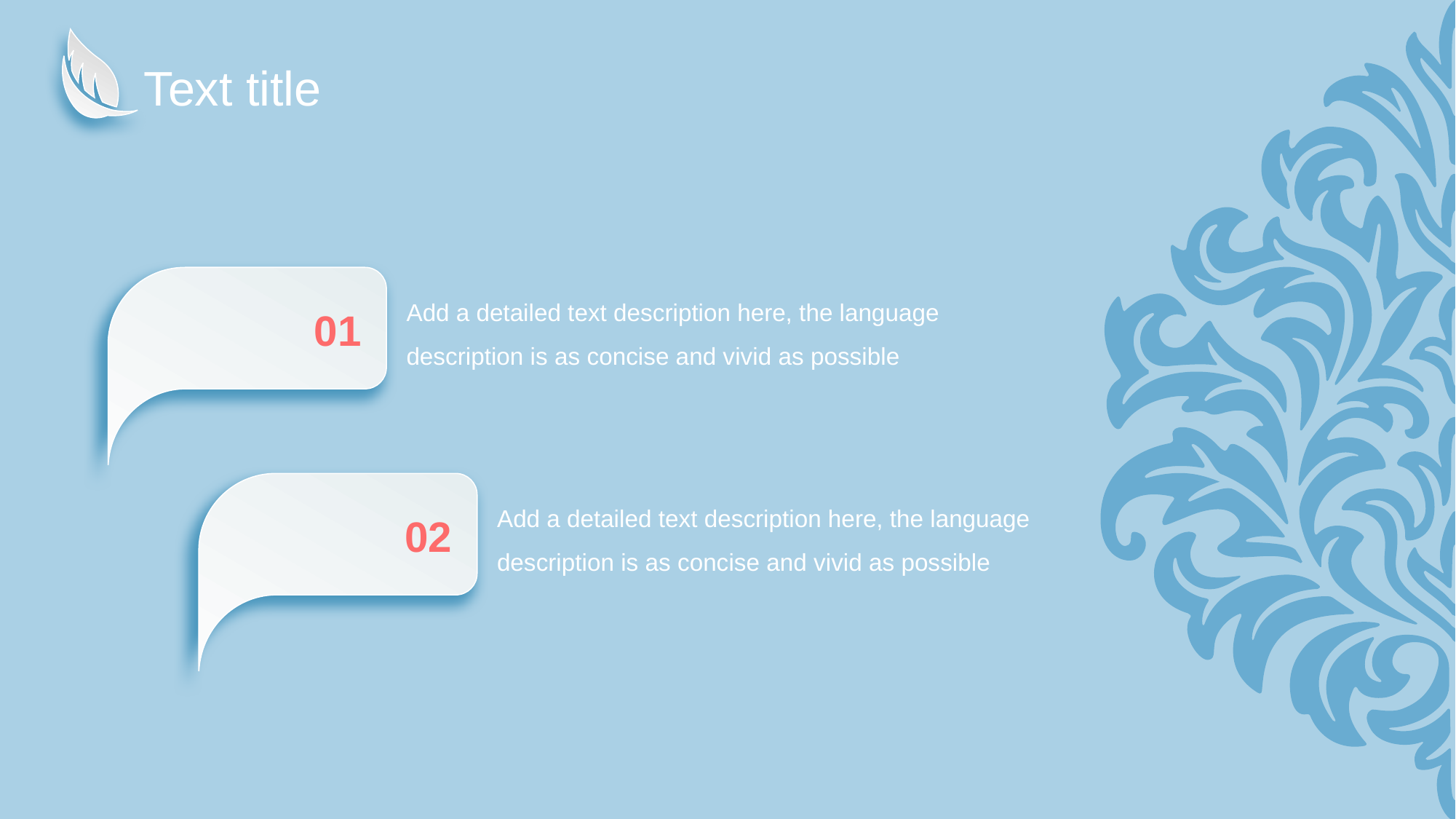

Text title

01
Add a detailed text description here, the language description is as concise and vivid as possible

02
Add a detailed text description here, the language description is as concise and vivid as possible